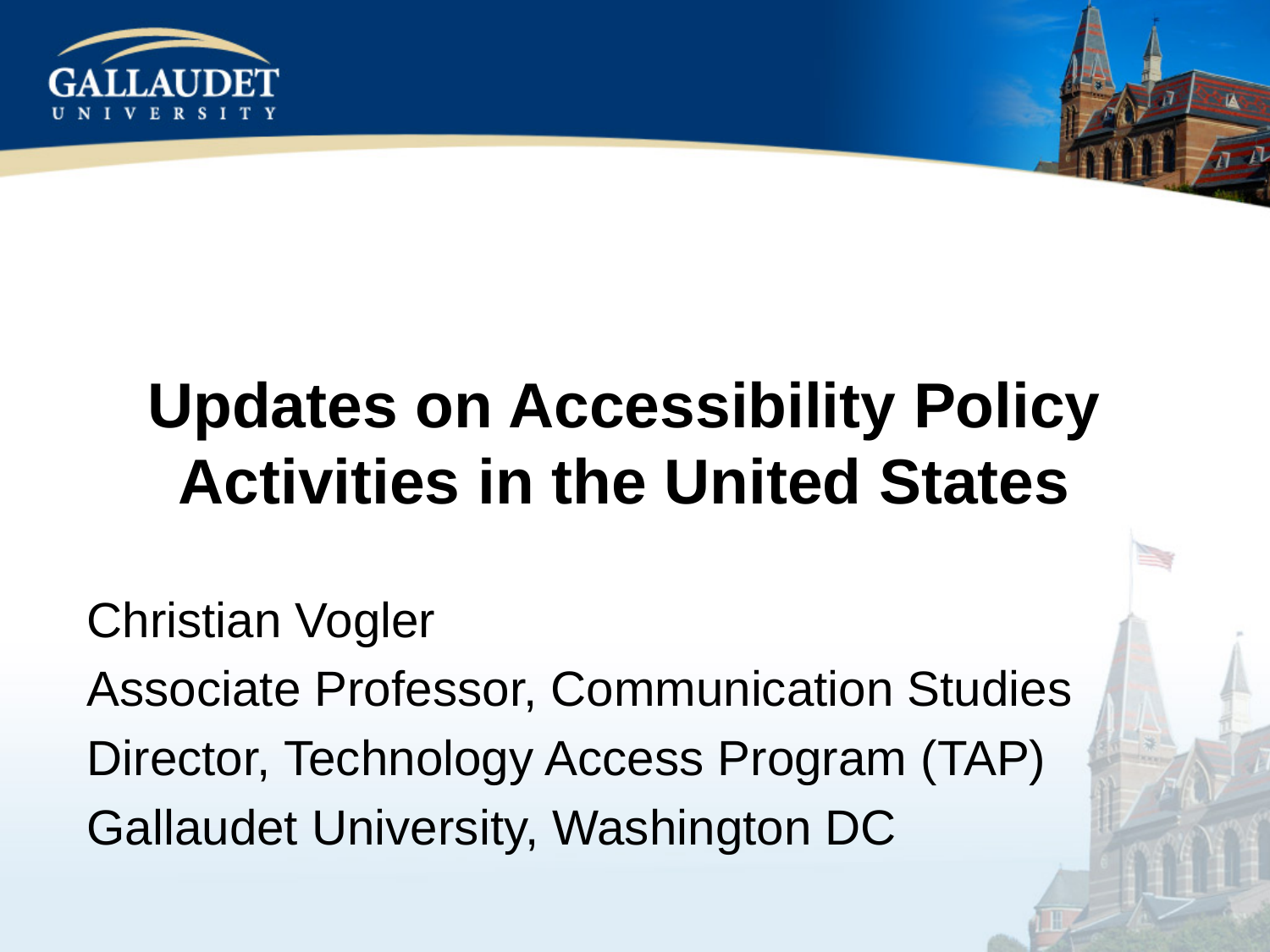

# Updates on Accessibility Policy Activities in the United States
Christian Vogler
Associate Professor, Communication Studies
Director, Technology Access Program (TAP)
Gallaudet University, Washington DC